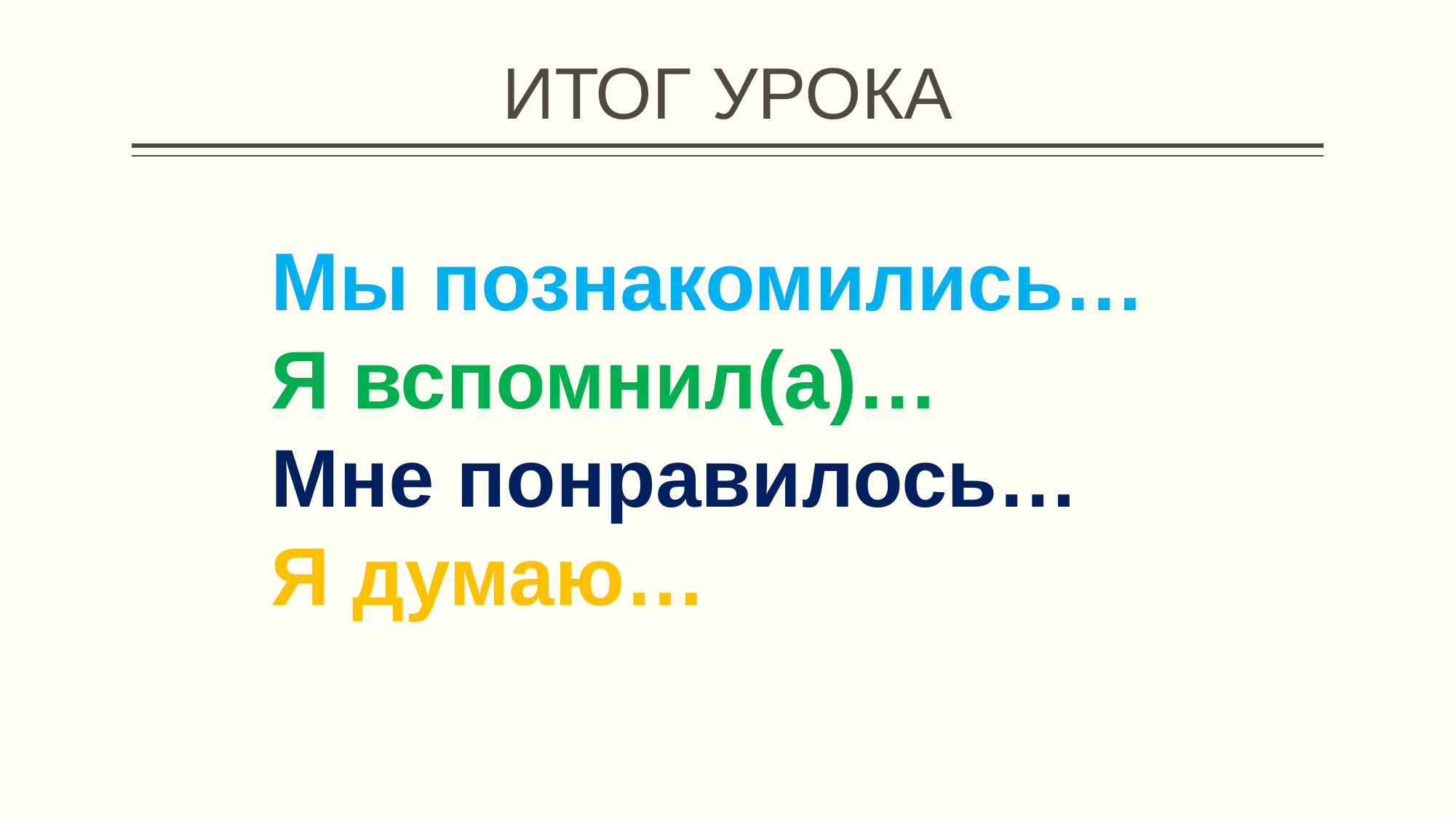

# ИТОГ УРОКА
Мы познакомились…
Я вспомнил(а)…
Мне понравилось…
Я думаю…